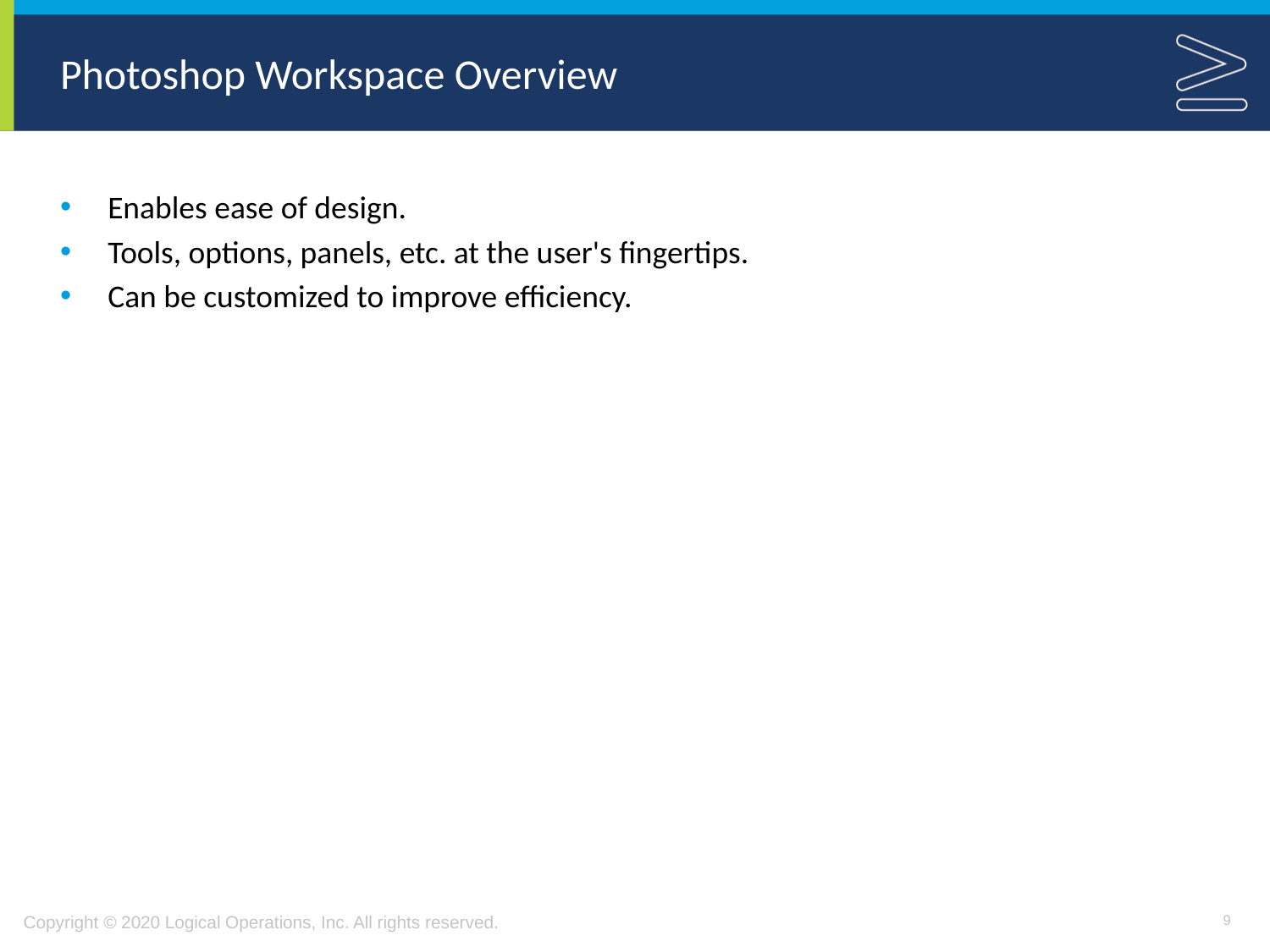

# Photoshop Workspace Overview
Enables ease of design.
Tools, options, panels, etc. at the user's fingertips.
Can be customized to improve efficiency.
9